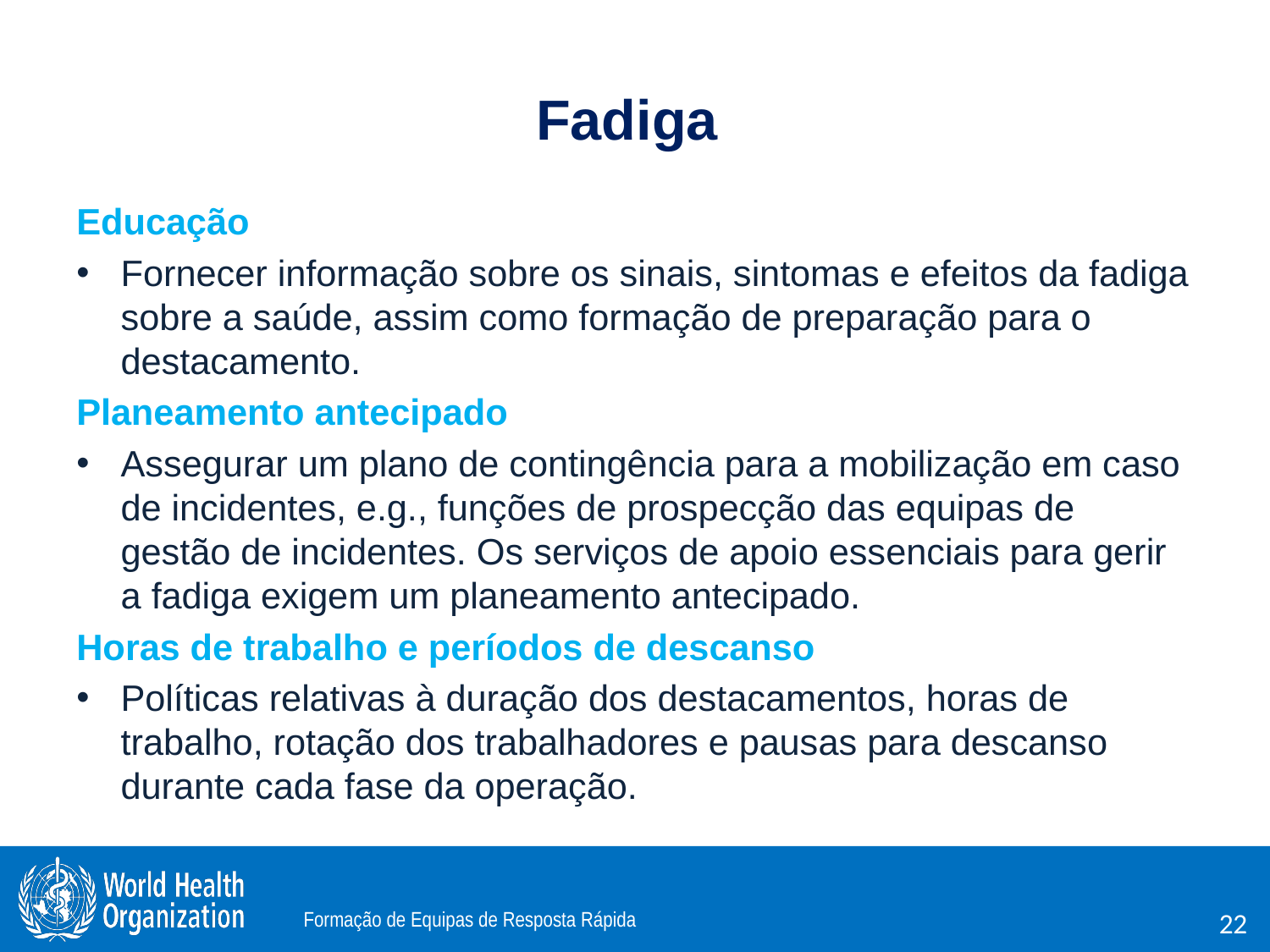

# Fadiga
Educação
Fornecer informação sobre os sinais, sintomas e efeitos da fadiga sobre a saúde, assim como formação de preparação para o destacamento.
Planeamento antecipado
Assegurar um plano de contingência para a mobilização em caso de incidentes, e.g., funções de prospecção das equipas de gestão de incidentes. Os serviços de apoio essenciais para gerir a fadiga exigem um planeamento antecipado.
Horas de trabalho e períodos de descanso
Políticas relativas à duração dos destacamentos, horas de trabalho, rotação dos trabalhadores e pausas para descanso durante cada fase da operação.